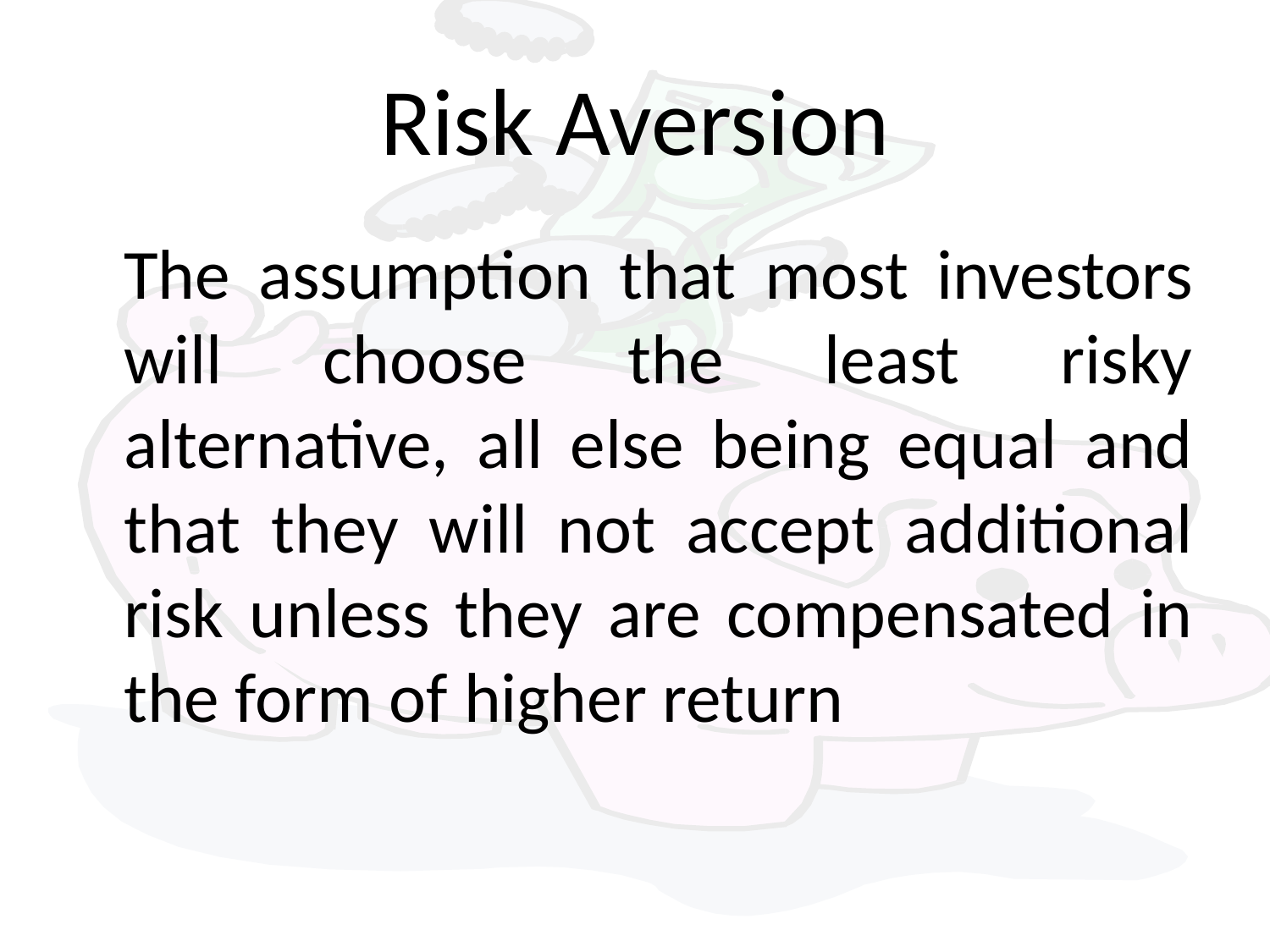

# Risk Aversion
	The assumption that most investors will choose the least risky alternative, all else being equal and that they will not accept additional risk unless they are compensated in the form of higher return